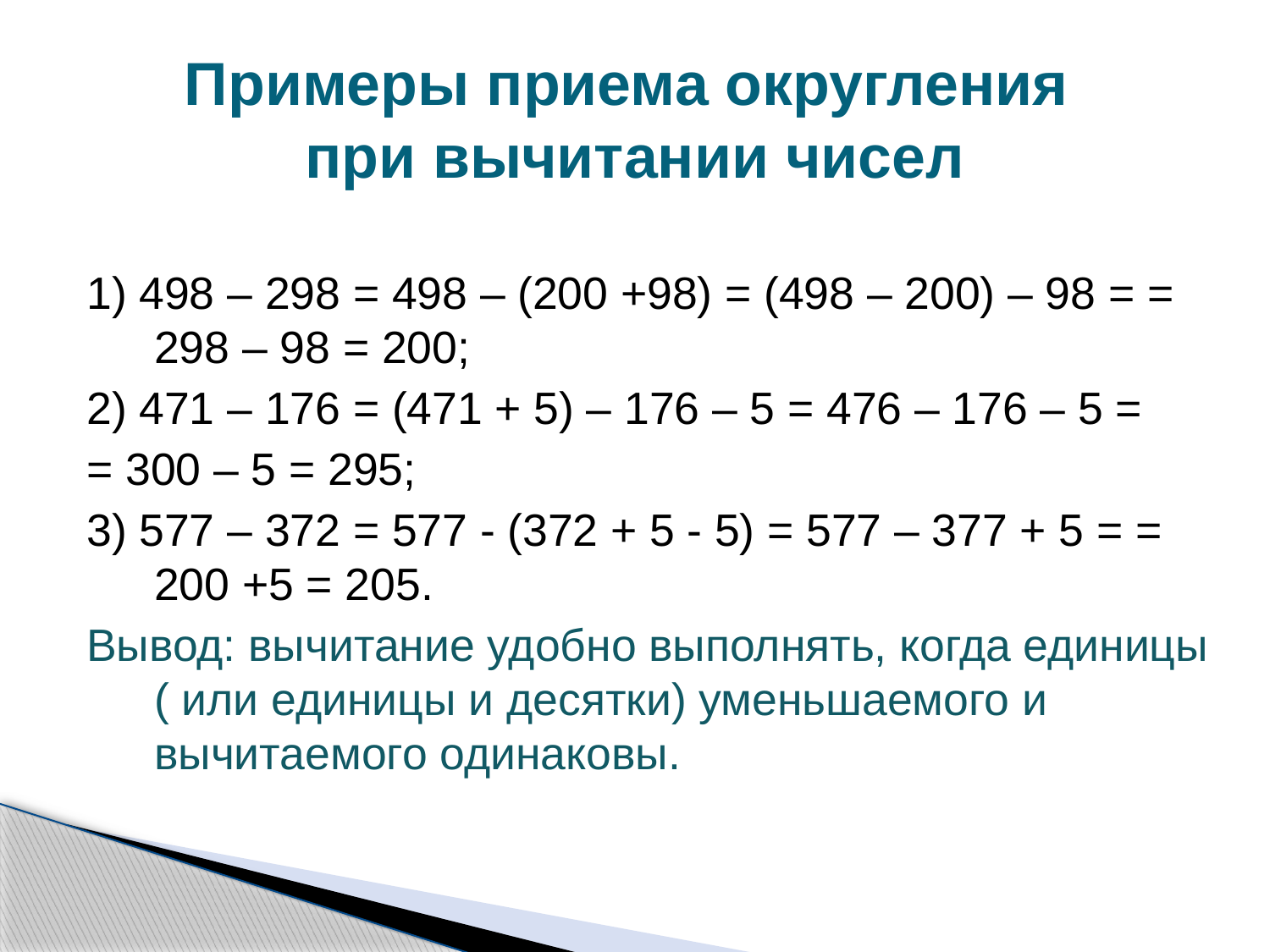

# Примеры приема округления при вычитании чисел
1) 498 – 298 = 498 – (200 +98) = (498 – 200) – 98 = = 298 – 98 = 200;
2) 471 – 176 = (471 + 5) – 176 – 5 = 476 – 176 – 5 =
= 300 – 5 = 295;
3) 577 – 372 = 577 - (372 + 5 - 5) = 577 – 377 + 5 = = 200 +5 = 205.
Вывод: вычитание удобно выполнять, когда единицы ( или единицы и десятки) уменьшаемого и вычитаемого одинаковы.